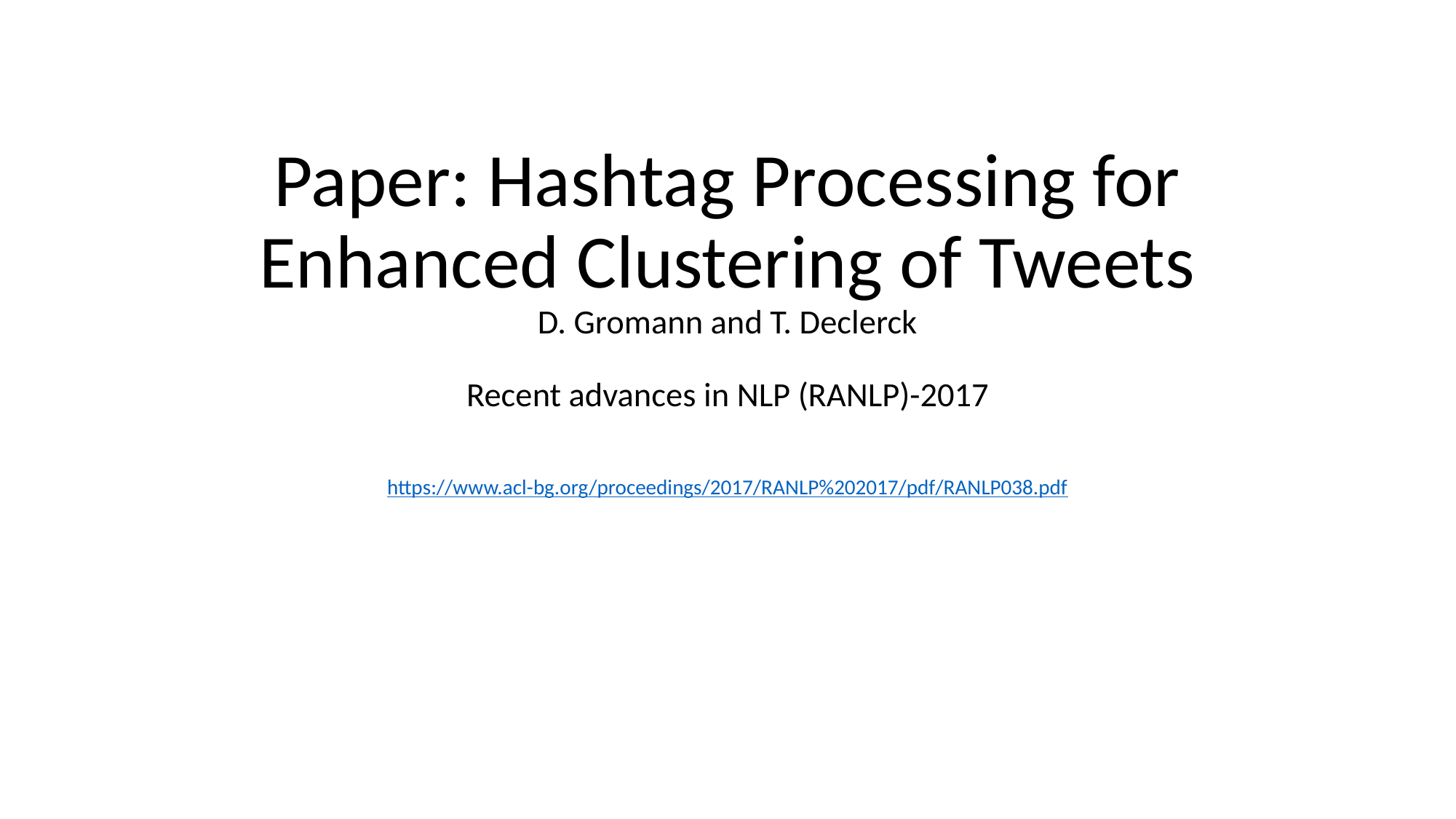

# Paper: Hashtag Processing for Enhanced Clustering of Tweets D. Gromann and T. Declerck Recent advances in NLP (RANLP)-2017

https://www.acl-bg.org/proceedings/2017/RANLP%202017/pdf/RANLP038.pdf